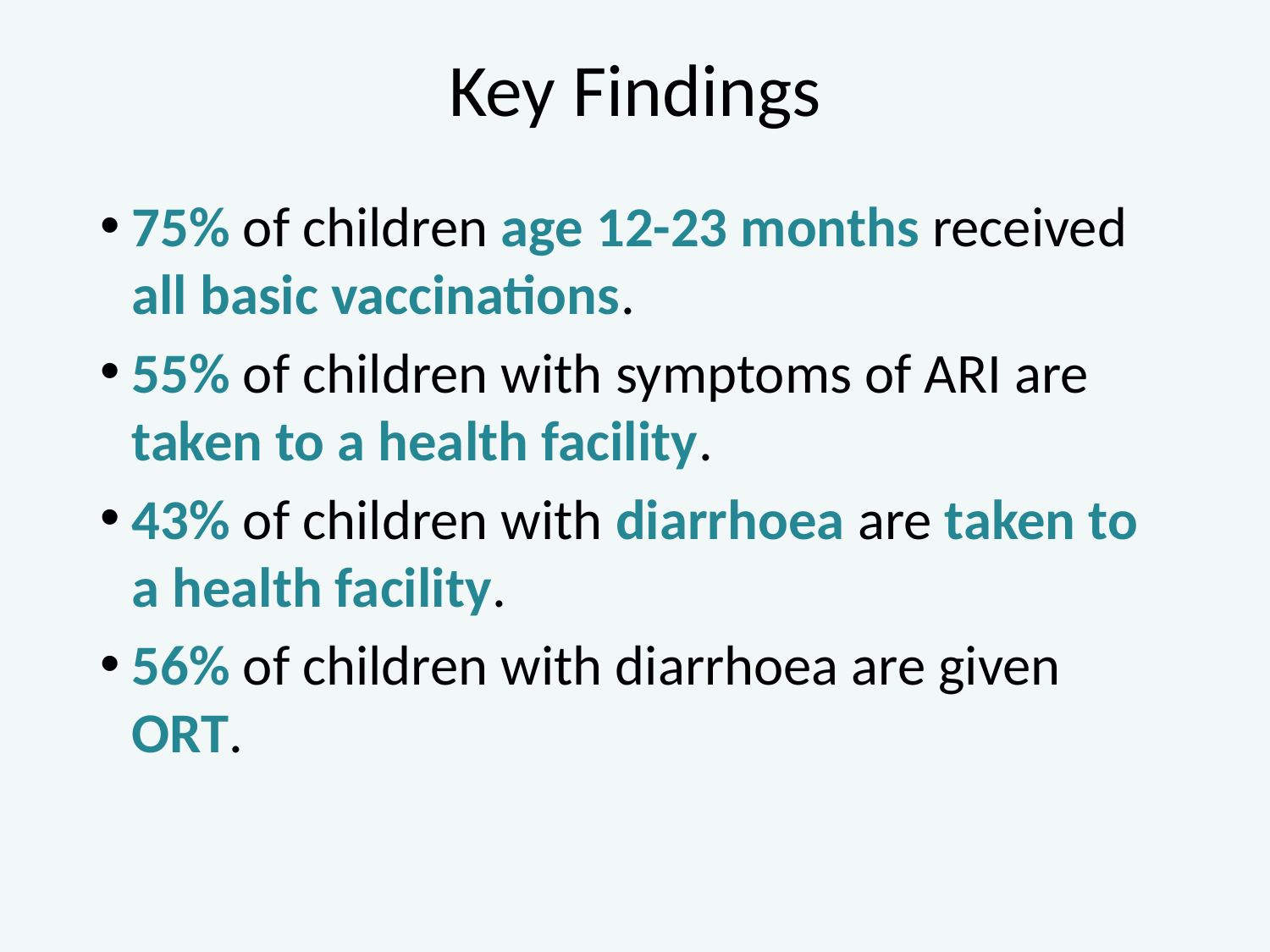

# Key Findings
75% of children age 12-23 months received all basic vaccinations.
55% of children with symptoms of ARI are taken to a health facility.
43% of children with diarrhoea are taken to a health facility.
56% of children with diarrhoea are given ORT.